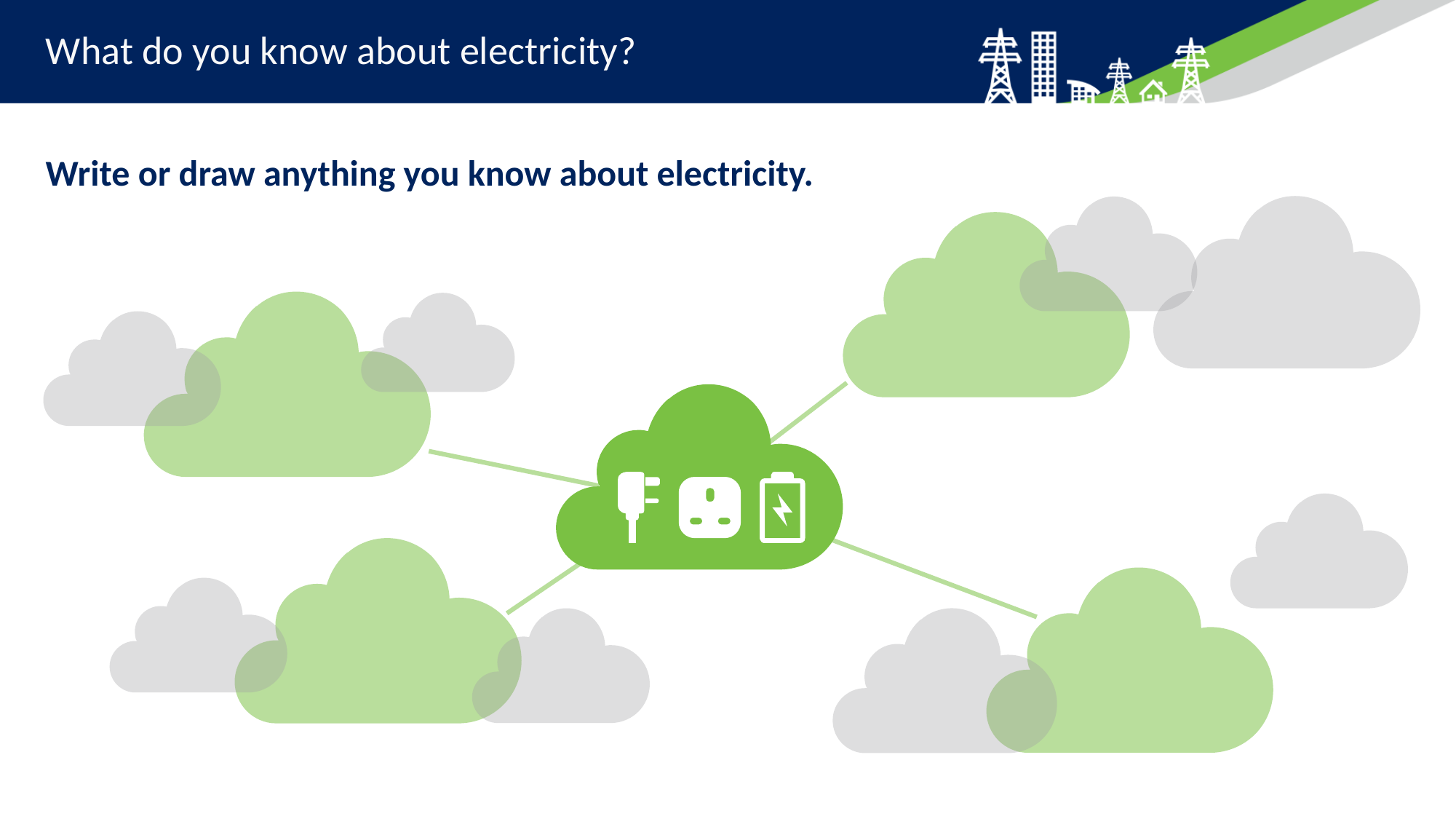

# What do you know about electricity?
Write or draw anything you know about electricity.